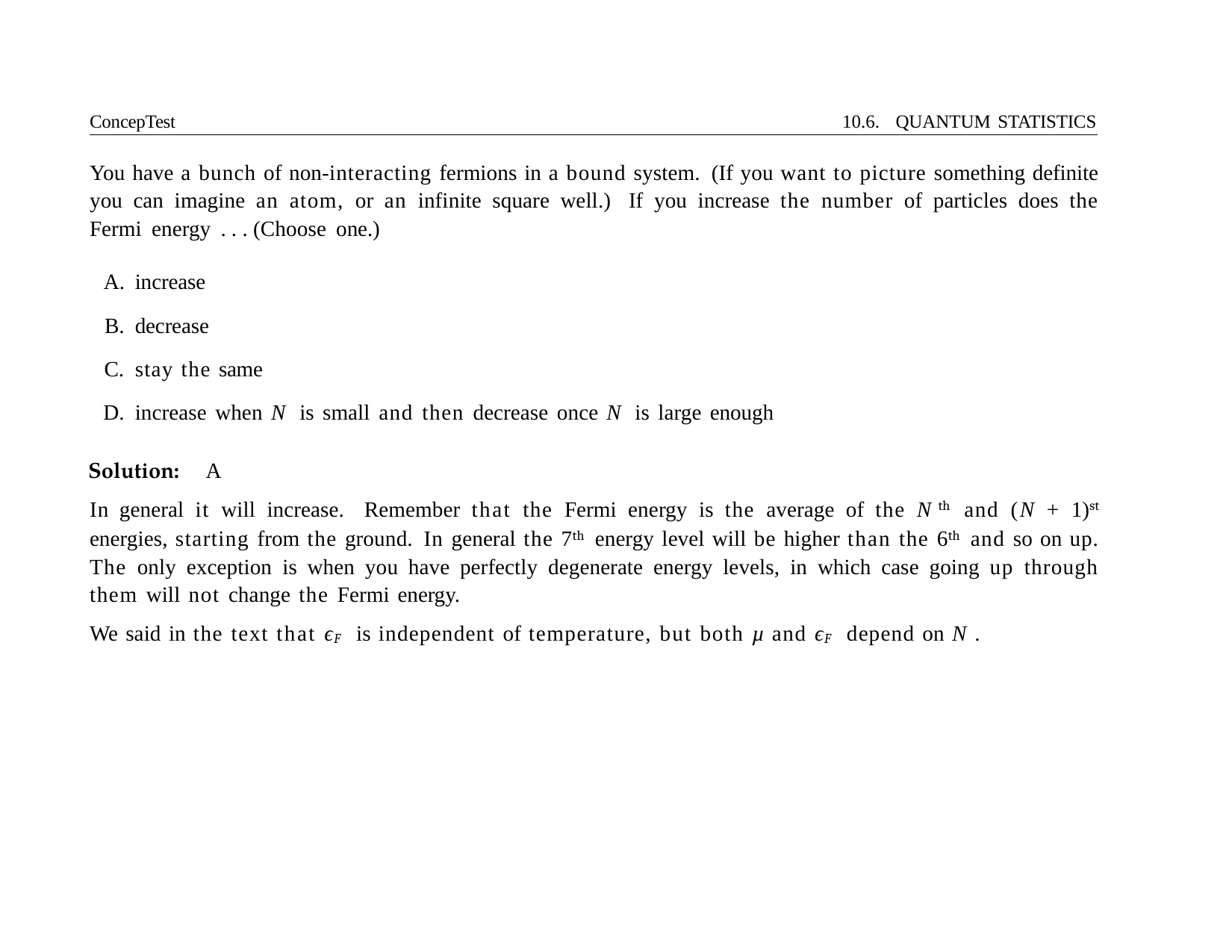

ConcepTest	10.6.  QUANTUM STATISTICS

You have a bunch of non-interacting fermions in a bound system. (If you want to picture something definite you can imagine an atom, or an infinite square well.)  If you increase the number of particles does the Fermi energy . . . (Choose one.)

increase
decrease
stay the same
increase when N is small and then decrease once N is large enough

Solution:   A
In general it will increase.  Remember that the Fermi energy is the average of the N th  and (N + 1)st energies, starting from the ground. In general the 7th energy level will be higher than the 6th and so on up. The only exception is when you have perfectly degenerate energy levels, in which case going up through them will not change the Fermi energy.
We said in the text that ϵF is independent of temperature, but both µ and ϵF depend on N .